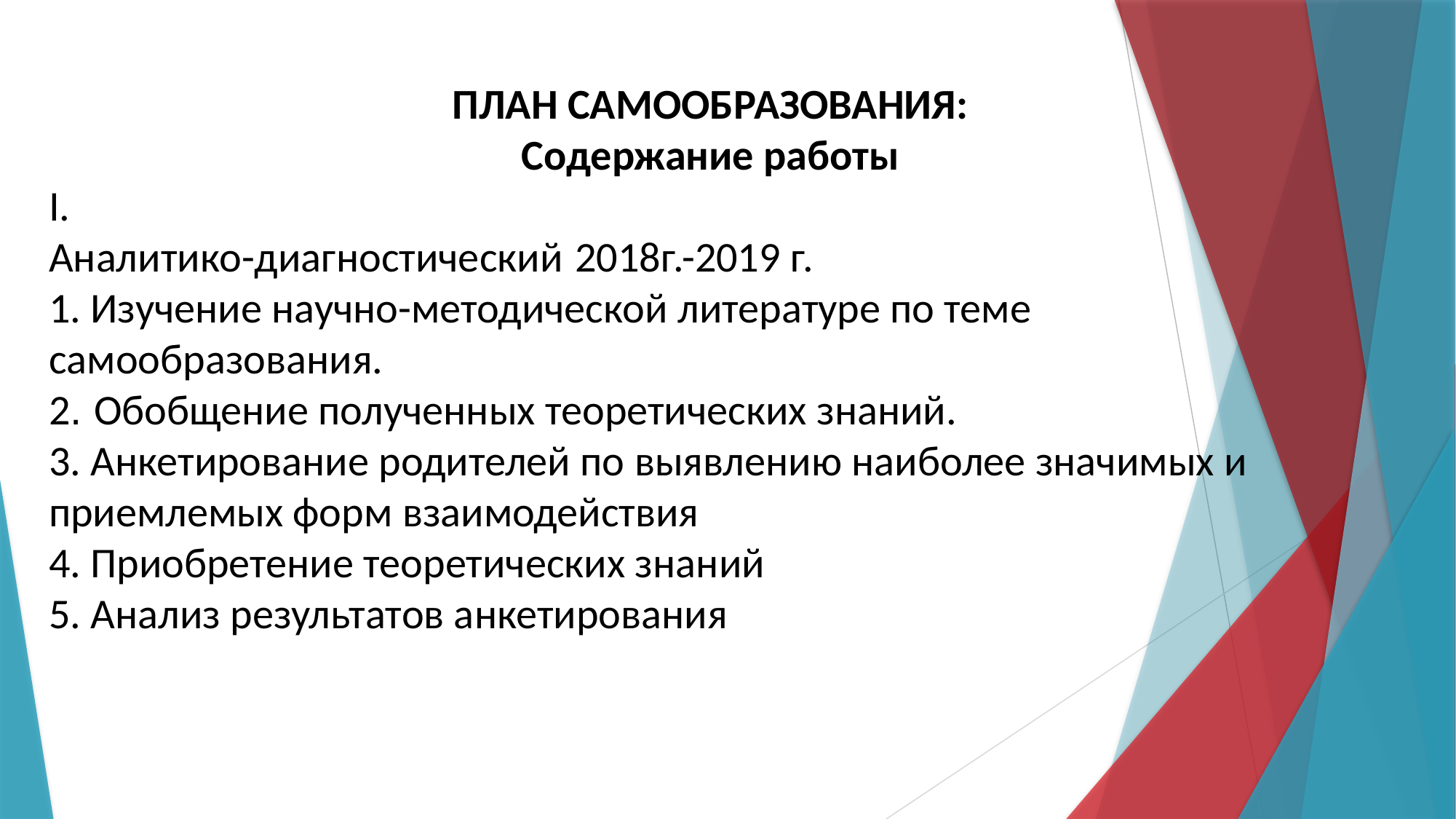

ПЛАН САМООБРАЗОВАНИЯ:
Содержание работы
I.
Аналитико-диагностический 2018г.-2019 г.
1. Изучение научно-методической литературе по теме самообразования.
2. Обобщение полученных теоретических знаний.
3. Анкетирование родителей по выявлению наиболее значимых и приемлемых форм взаимодействия
4. Приобретение теоретических знаний
5. Анализ результатов анкетирования